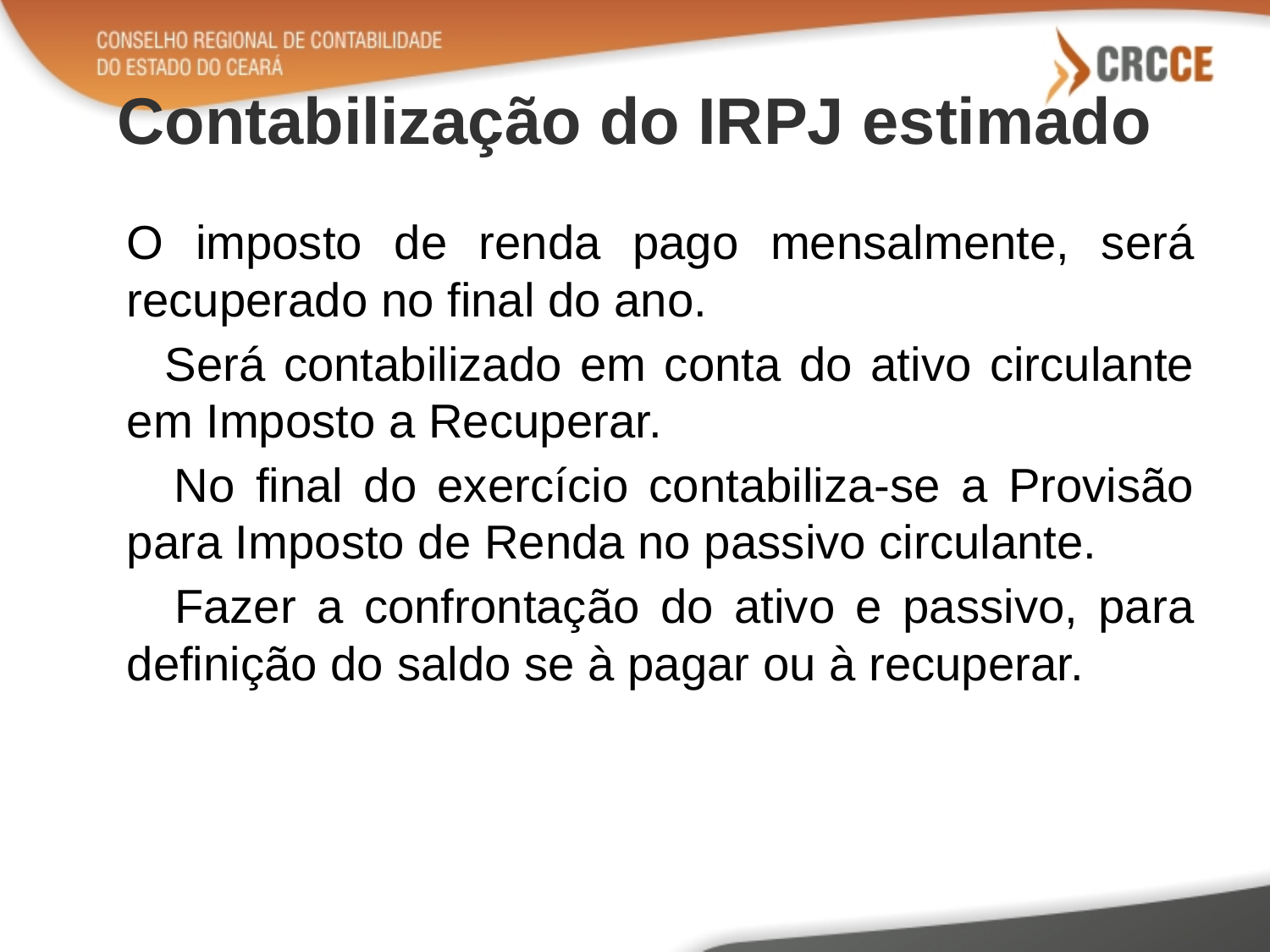

# Contabilização do IRPJ estimado
	O imposto de renda pago mensalmente, será recuperado no final do ano.
    Será contabilizado em conta do ativo circulante em Imposto a Recuperar.
    No final do exercício contabiliza-se a Provisão para Imposto de Renda no passivo circulante.
    Fazer a confrontação do ativo e passivo, para definição do saldo se à pagar ou à recuperar.